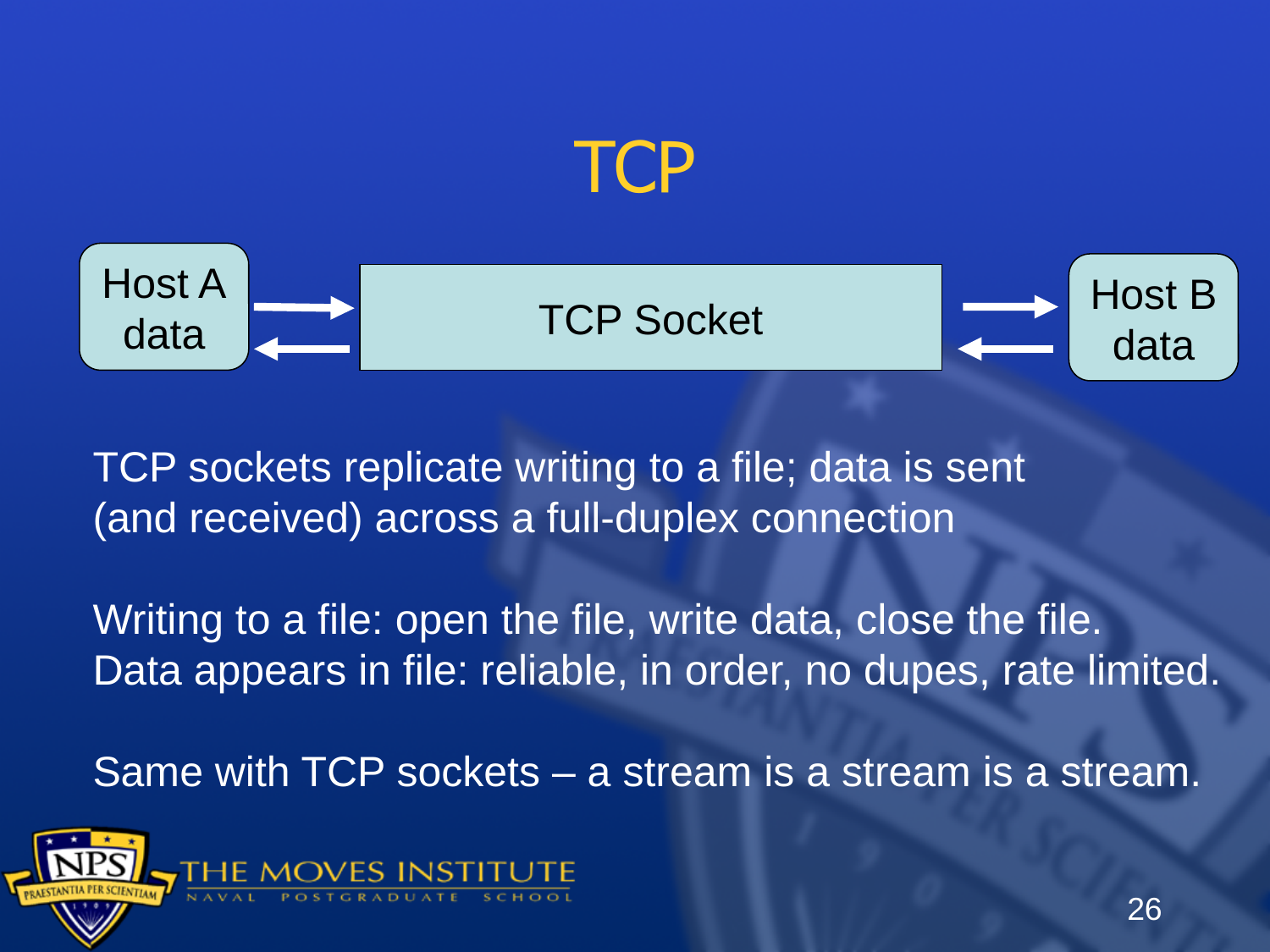

# TCP
Host A
data
Host B
data
TCP Socket

TCP sockets replicate writing to a file; data is sent
(and received) across a full-duplex connection

Writing to a file: open the file, write data, close the file.
Data appears in file: reliable, in order, no dupes, rate limited.

Same with TCP sockets – a stream is a stream is a stream.
26